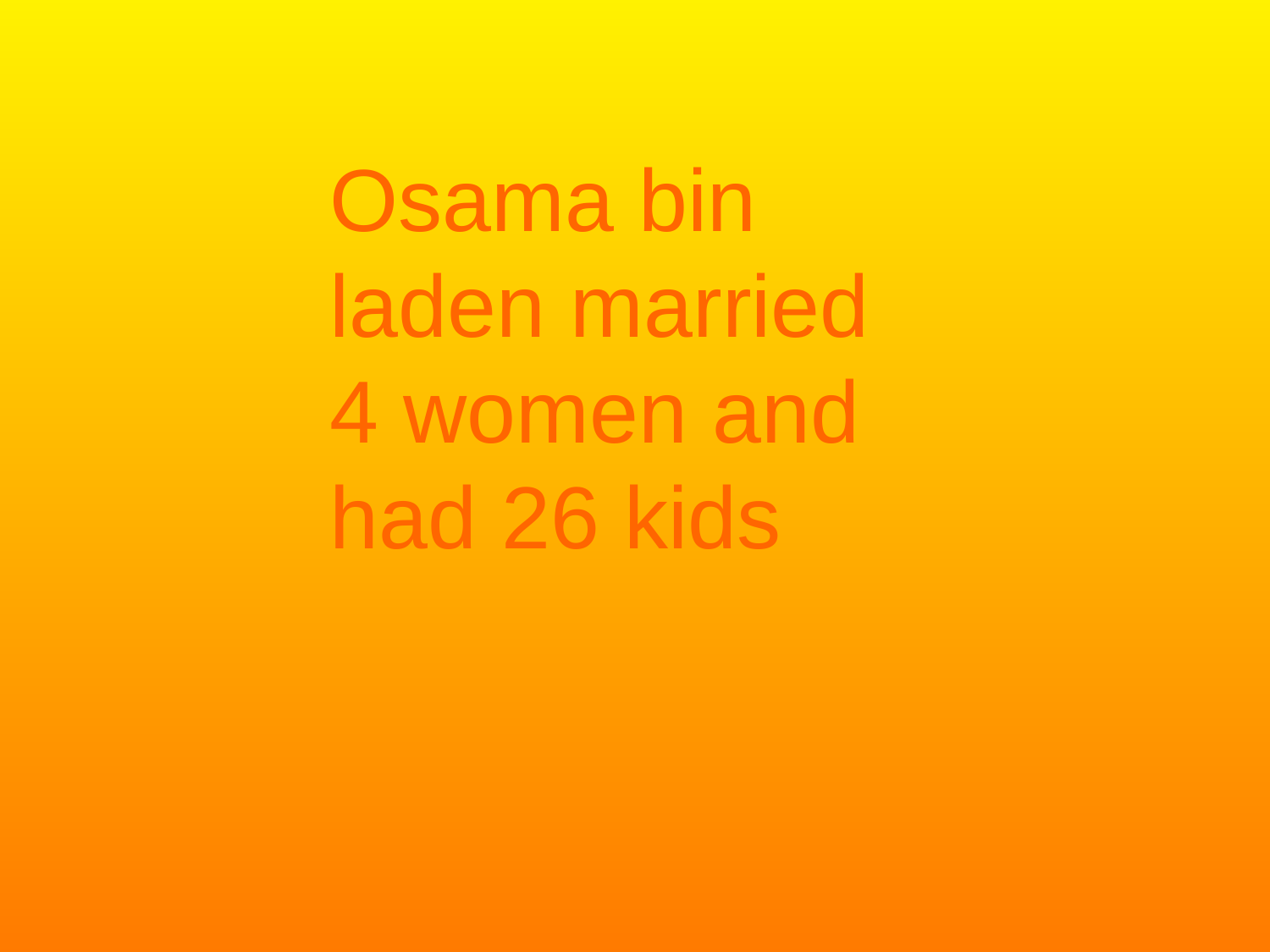

Osama bin laden married 4 women and had 26 kids